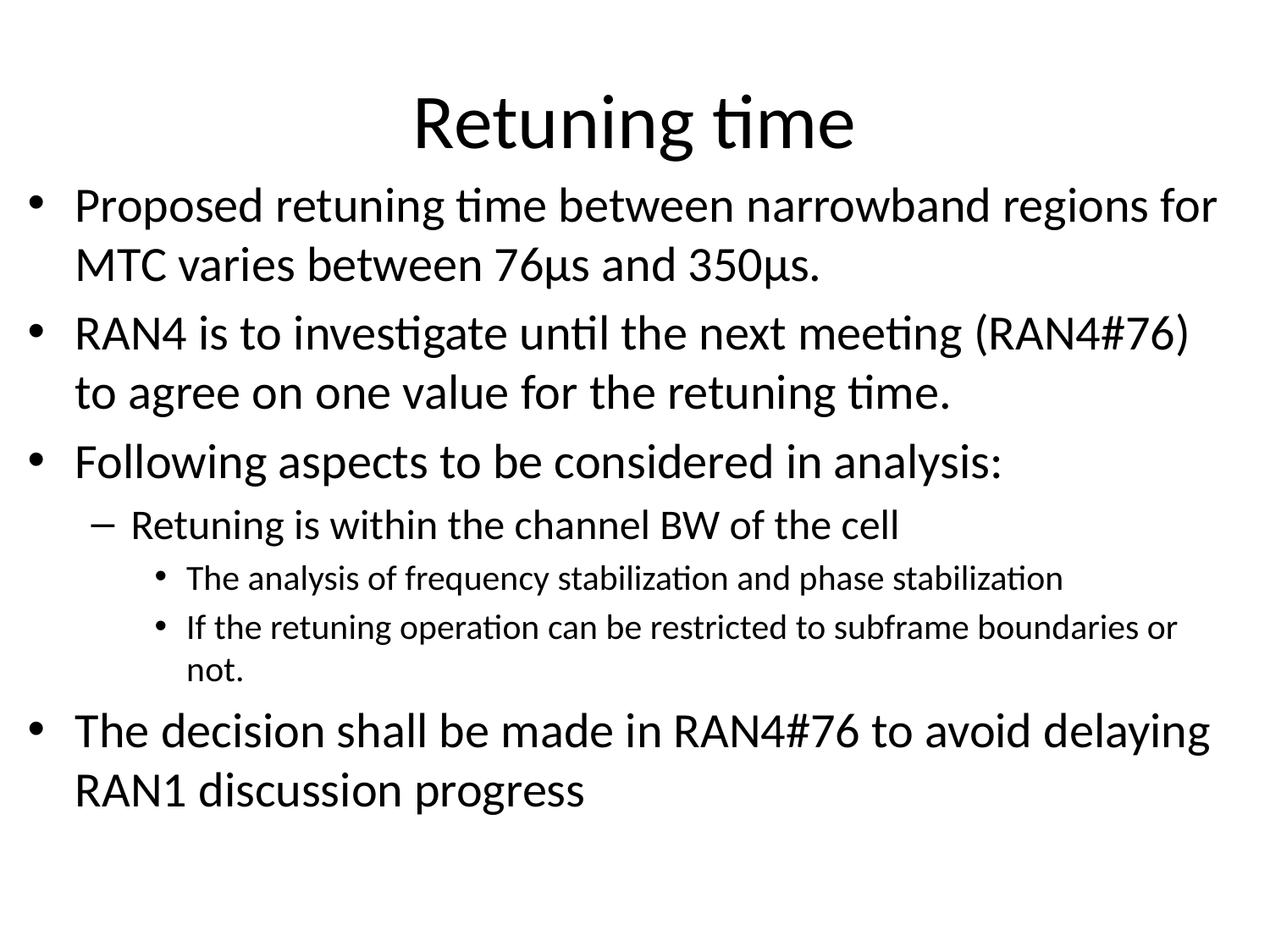

# Retuning time
Proposed retuning time between narrowband regions for MTC varies between 76µs and 350µs.
RAN4 is to investigate until the next meeting (RAN4#76) to agree on one value for the retuning time.
Following aspects to be considered in analysis:
Retuning is within the channel BW of the cell
The analysis of frequency stabilization and phase stabilization
If the retuning operation can be restricted to subframe boundaries or not.
The decision shall be made in RAN4#76 to avoid delaying RAN1 discussion progress